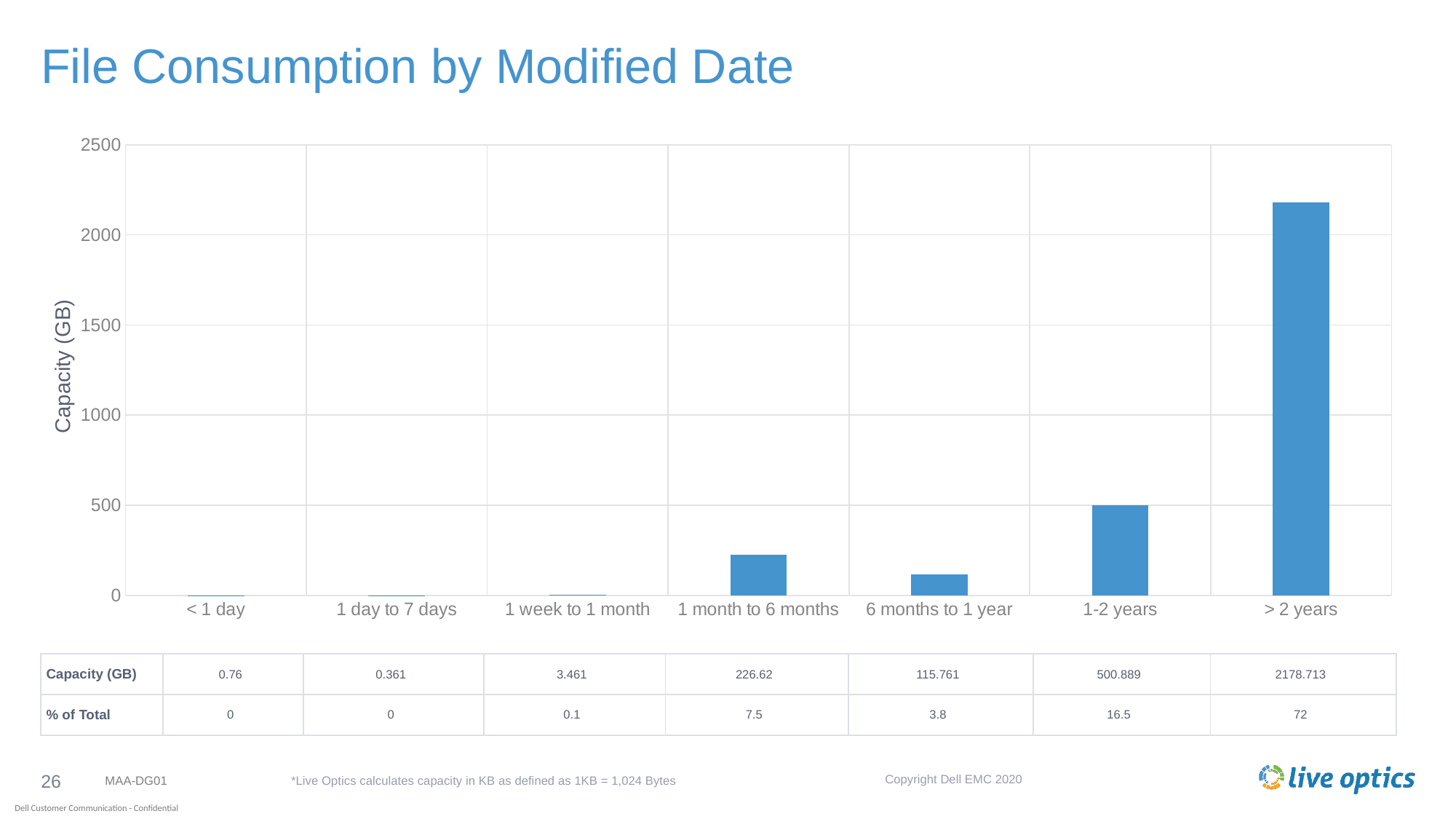

# File Consumption by Modified Date

### Chart

| Category | Size (GB) |
|---|---|
| < 1 day | 0.76 |
| 1 day to 7 days | 0.361 |
| 1 week to 1 month | 3.461 |
| 1 month to 6 months | 226.62 |
| 6 months to 1 year | 115.761 |
| 1-2 years | 500.889 |
| > 2 years | 2178.713 |
Capacity (GB)
| Capacity (GB) | 0.76 | 0.361 | 3.461 | 226.62 | 115.761 | 500.889 | 2178.713 |
| --- | --- | --- | --- | --- | --- | --- | --- |
| % of Total | 0 | 0 | 0.1 | 7.5 | 3.8 | 16.5 | 72 |